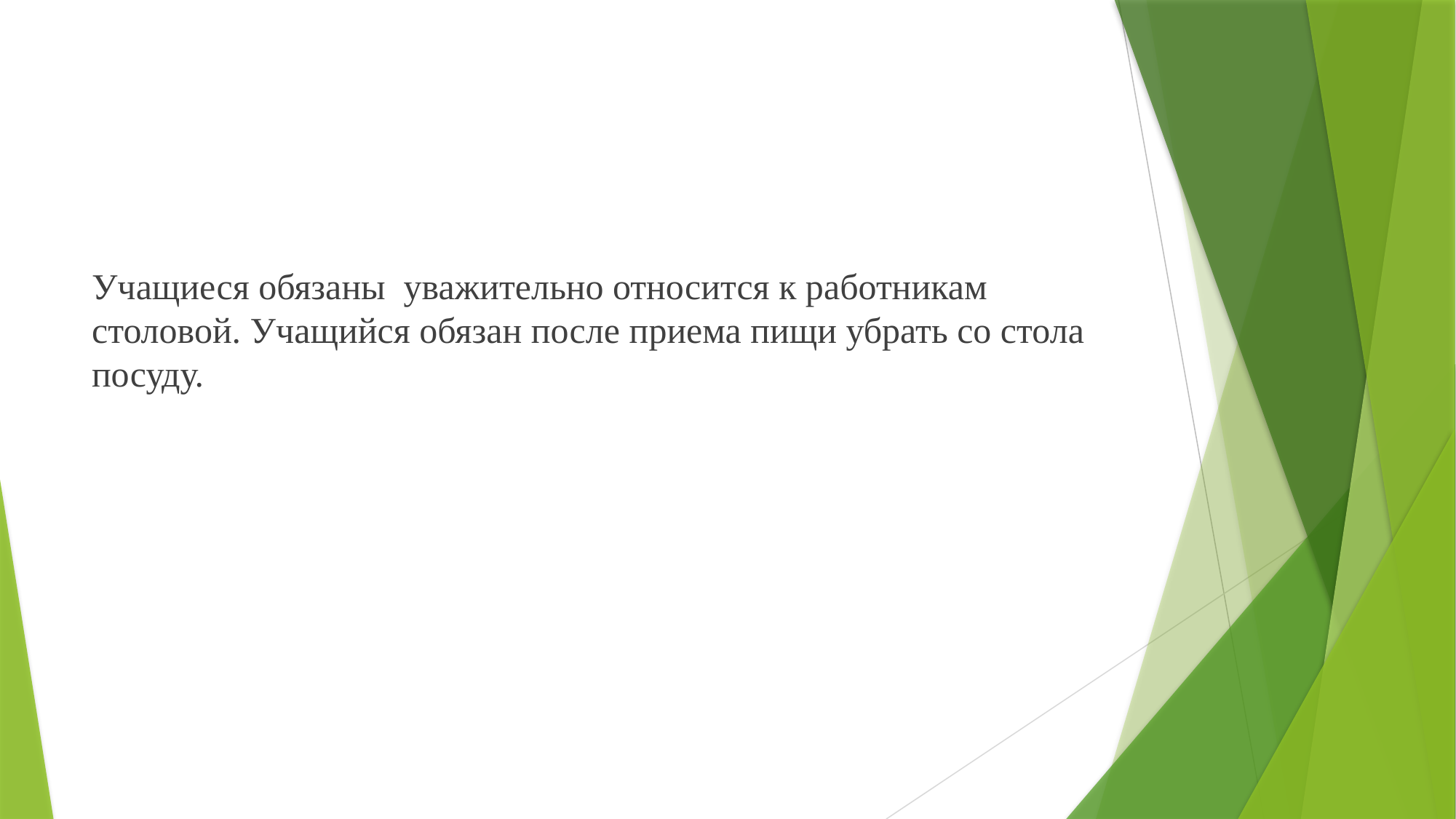

#
Учащиеся обязаны  уважительно относится к работникам столовой. Учащийся обязан после приема пищи убрать со стола посуду.